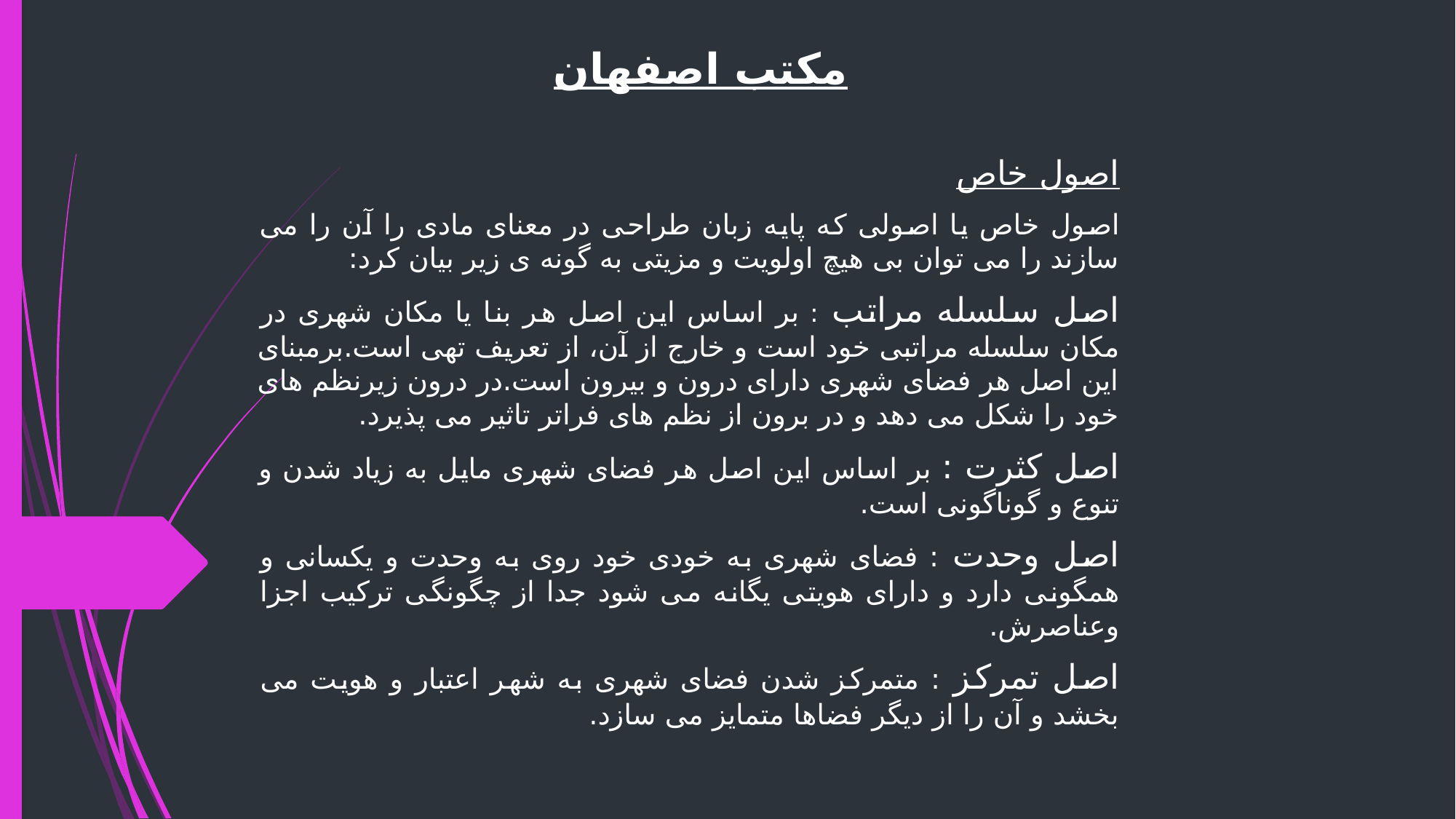

مکتب اصفهان
اصول خاص
اصول خاص یا اصولی که پایه زبان طراحی در معنای مادی را آن را می سازند را می توان بی هیچ اولویت و مزیتی به گونه ی زیر بیان کرد:
اصل سلسله مراتب : بر اساس این اصل هر بنا یا مکان شهری در مکان سلسله مراتبی خود است و خارج از آن، از تعریف تهی است.برمبنای این اصل هر فضای شهری دارای درون و بیرون است.در درون زیرنظم های خود را شکل می دهد و در برون از نظم های فراتر تاثیر می پذیرد.
اصل کثرت : بر اساس این اصل هر فضای شهری مایل به زیاد شدن و تنوع و گوناگونی است.
اصل وحدت : فضای شهری به خودی خود روی به وحدت و یکسانی و همگونی دارد و دارای هویتی یگانه می شود جدا از چگونگی ترکیب اجزا وعناصرش.
اصل تمرکز : متمرکز شدن فضای شهری به شهر اعتبار و هویت می بخشد و آن را از دیگر فضاها متمایز می سازد.